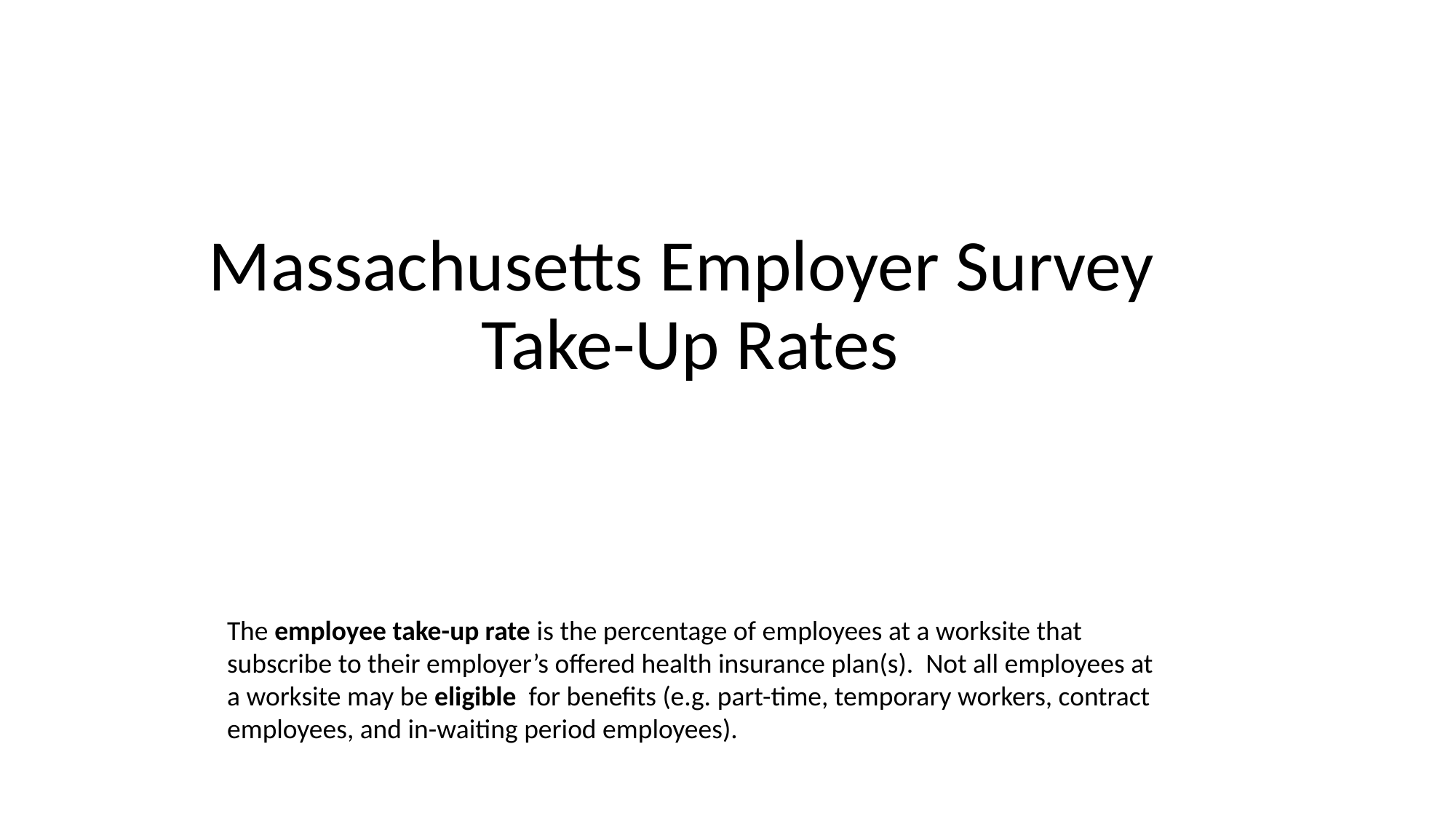

Massachusetts Employer Survey
Take-Up Rates
The employee take-up rate is the percentage of employees at a worksite that subscribe to their employer’s offered health insurance plan(s).  Not all employees at a worksite may be eligible  for benefits (e.g. part-time, temporary workers, contract employees, and in-waiting period employees).